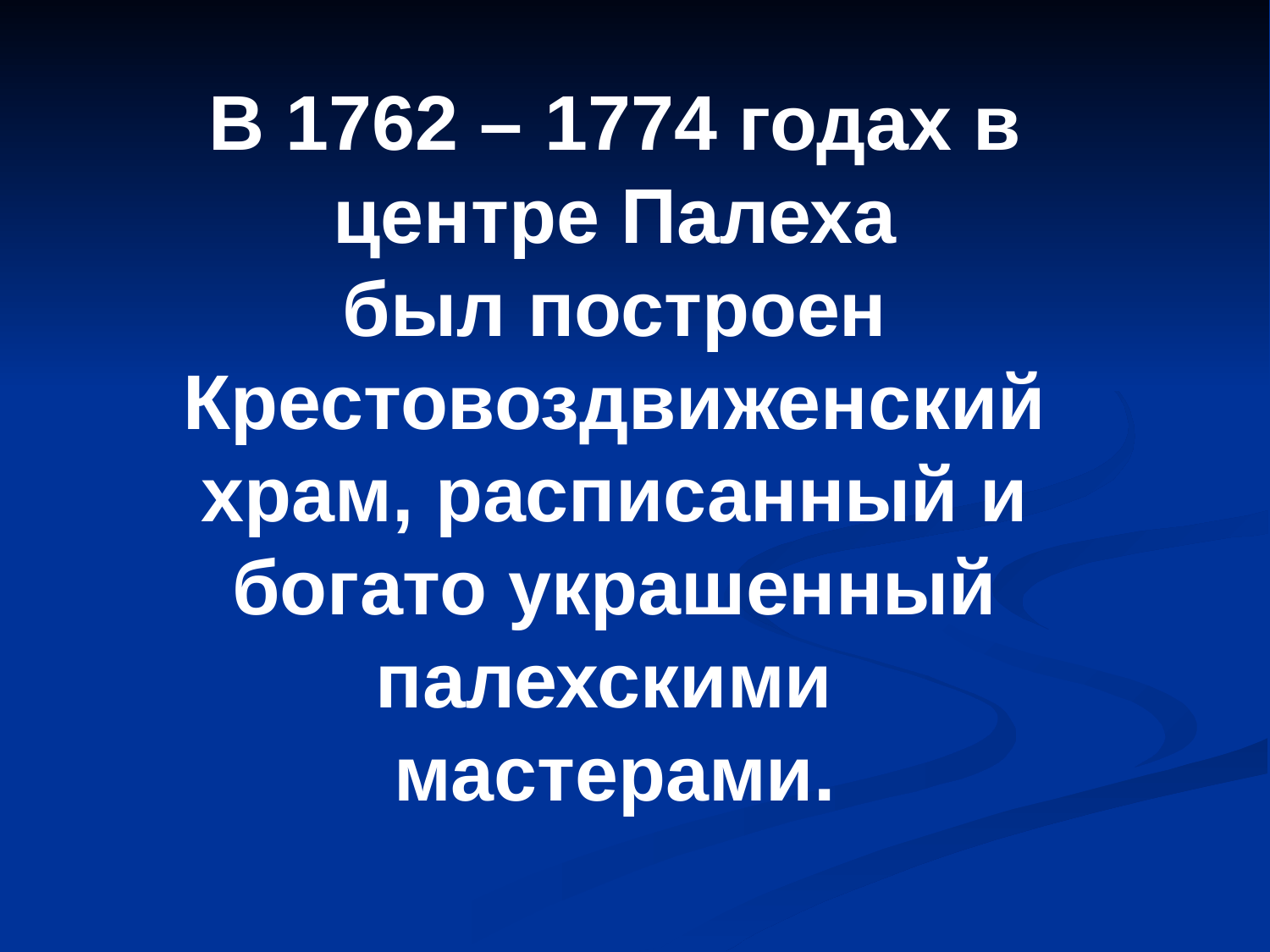

#
В 1762 – 1774 годах в центре Палеха
был построен Крестовоздвиженский
храм, расписанный и богато украшенный палехскими
мастерами.